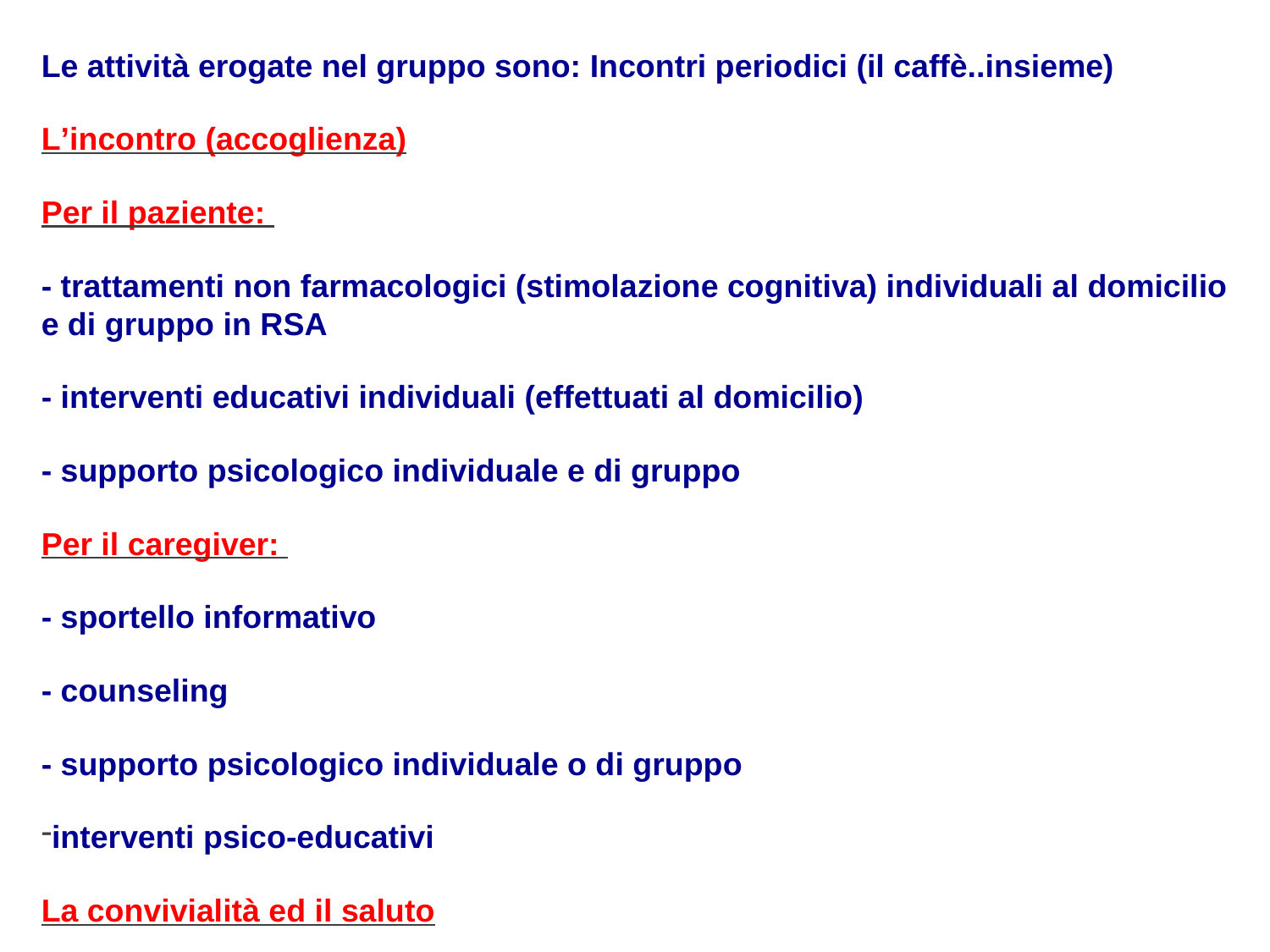

Le attività erogate nel gruppo sono: Incontri periodici (il caffè..insieme)
L’incontro (accoglienza)
Per il paziente:
- trattamenti non farmacologici (stimolazione cognitiva) individuali al domicilio e di gruppo in RSA
- interventi educativi individuali (effettuati al domicilio)
- supporto psicologico individuale e di gruppo
Per il caregiver:
- sportello informativo
- counseling
- supporto psicologico individuale o di gruppo
interventi psico-educativi
La convivialità ed il saluto